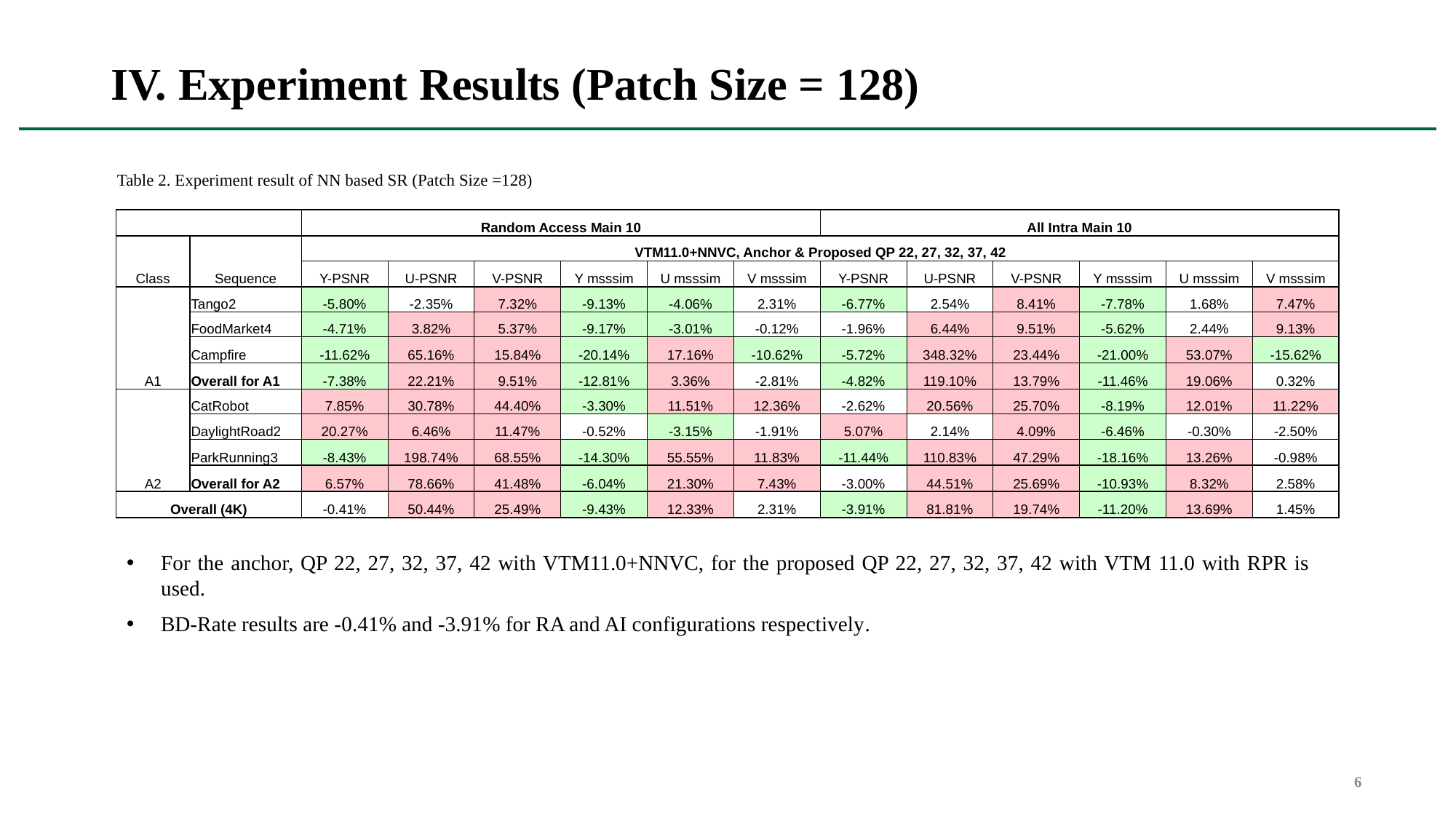

# IV. Experiment Results (Patch Size = 128)
| Table 2. Experiment result of NN based SR (Patch Size =128) |  |  |  |  |  |  |  |  |  |  |  |  |  |
| --- | --- | --- | --- | --- | --- | --- | --- | --- | --- | --- | --- | --- | --- |
|  |  | Random Access Main 10 |  |  |  |  |  | All Intra Main 10 |  |  |  |  |  |
| Class | Sequence | VTM11.0+NNVC, Anchor & Proposed QP 22, 27, 32, 37, 42 |  |  |  |  |  |  |  |  |  |  |  |
|  |  | Y-PSNR | U-PSNR | V-PSNR | Y msssim | U msssim | V msssim | Y-PSNR | U-PSNR | V-PSNR | Y msssim | U msssim | V msssim |
| A1 | Tango2 | -5.80% | -2.35% | 7.32% | -9.13% | -4.06% | 2.31% | -6.77% | 2.54% | 8.41% | -7.78% | 1.68% | 7.47% |
|  | FoodMarket4 | -4.71% | 3.82% | 5.37% | -9.17% | -3.01% | -0.12% | -1.96% | 6.44% | 9.51% | -5.62% | 2.44% | 9.13% |
|  | Campfire | -11.62% | 65.16% | 15.84% | -20.14% | 17.16% | -10.62% | -5.72% | 348.32% | 23.44% | -21.00% | 53.07% | -15.62% |
|  | Overall for A1 | -7.38% | 22.21% | 9.51% | -12.81% | 3.36% | -2.81% | -4.82% | 119.10% | 13.79% | -11.46% | 19.06% | 0.32% |
| A2 | CatRobot | 7.85% | 30.78% | 44.40% | -3.30% | 11.51% | 12.36% | -2.62% | 20.56% | 25.70% | -8.19% | 12.01% | 11.22% |
|  | DaylightRoad2 | 20.27% | 6.46% | 11.47% | -0.52% | -3.15% | -1.91% | 5.07% | 2.14% | 4.09% | -6.46% | -0.30% | -2.50% |
|  | ParkRunning3 | -8.43% | 198.74% | 68.55% | -14.30% | 55.55% | 11.83% | -11.44% | 110.83% | 47.29% | -18.16% | 13.26% | -0.98% |
|  | Overall for A2 | 6.57% | 78.66% | 41.48% | -6.04% | 21.30% | 7.43% | -3.00% | 44.51% | 25.69% | -10.93% | 8.32% | 2.58% |
| Overall (4K) |  | -0.41% | 50.44% | 25.49% | -9.43% | 12.33% | 2.31% | -3.91% | 81.81% | 19.74% | -11.20% | 13.69% | 1.45% |
For the anchor, QP 22, 27, 32, 37, 42 with VTM11.0+NNVC, for the proposed QP 22, 27, 32, 37, 42 with VTM 11.0 with RPR is used.
BD-Rate results are -0.41% and -3.91% for RA and AI configurations respectively.
6